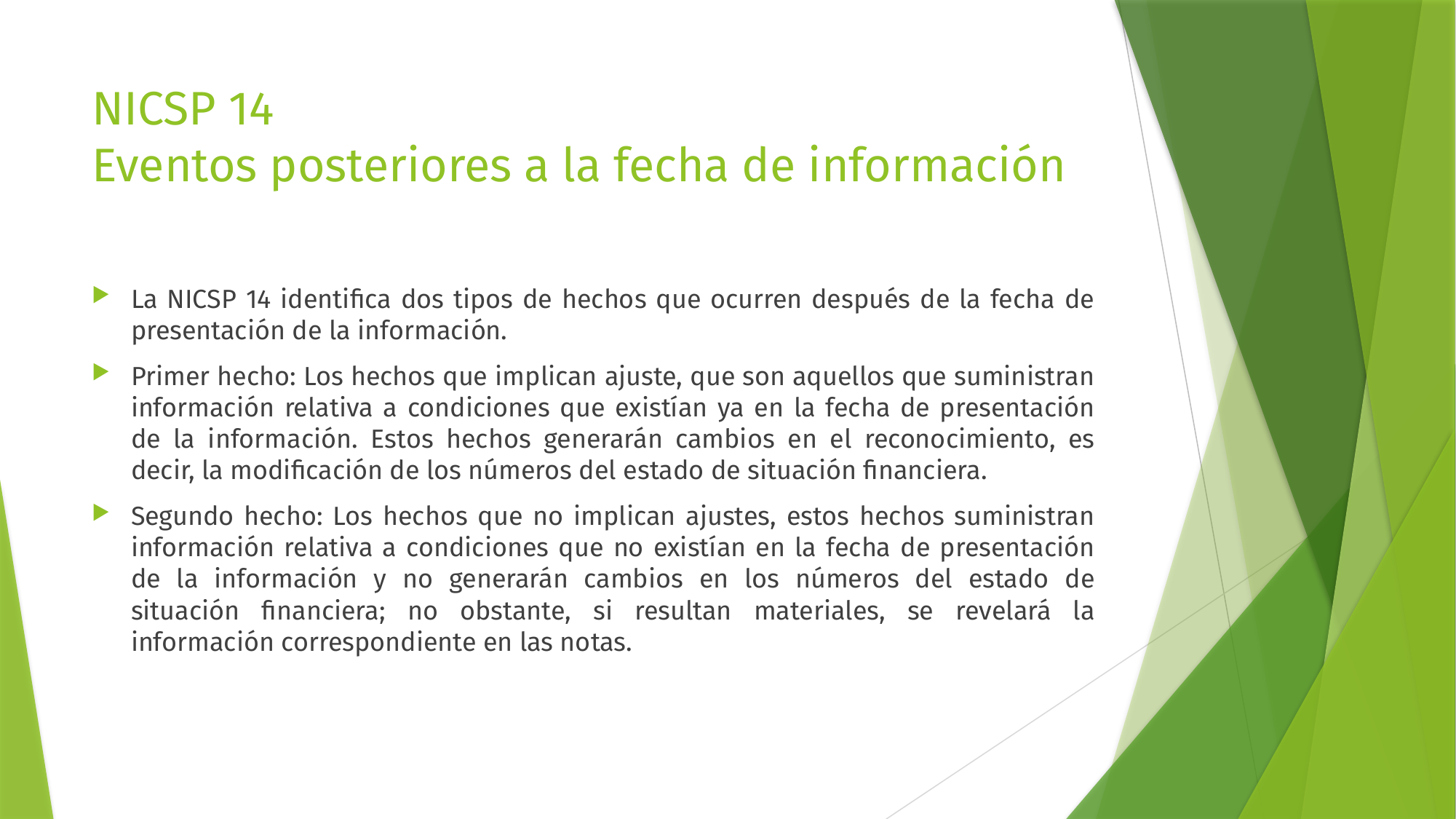

# NICSP 14 Eventos posteriores a la fecha de información

La NICSP 14 identifica dos tipos de hechos que ocurren después de la fecha de presentación de la información.
Primer hecho: Los hechos que implican ajuste, que son aquellos que suministran información relativa a condiciones que existían ya en la fecha de presentación de la información. Estos hechos generarán cambios en el reconocimiento, es decir, la modificación de los números del estado de situación financiera.
Segundo hecho: Los hechos que no implican ajustes, estos hechos suministran información relativa a condiciones que no existían en la fecha de presentación de la información y no generarán cambios en los números del estado de situación financiera; no obstante, si resultan materiales, se revelará la información correspondiente en las notas.